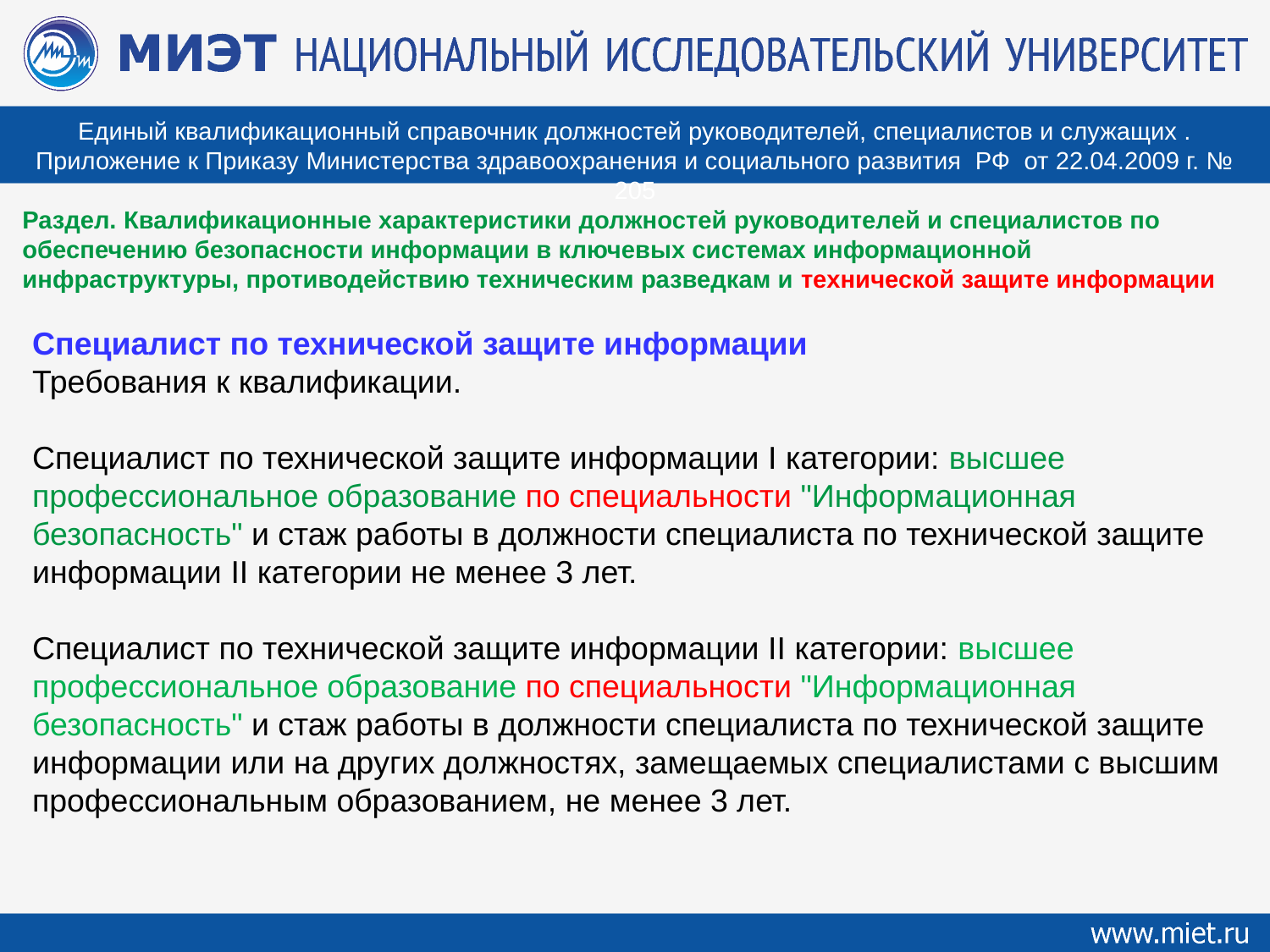

Единый квалификационный справочник должностей руководителей, специалистов и служащих . Приложение к Приказу Министерства здравоохранения и социального развития  РФ  от 22.04.2009 г. № 205
Раздел. Квалификационные характеристики должностей руководителей и специалистов по обеспечению безопасности информации в ключевых системах информационной инфраструктуры, противодействию техническим разведкам и технической защите информации
Специалист по технической защите информации
Требования к квалификации.

Специалист по технической защите информации I категории: высшее профессиональное образование по специальности "Информационная безопасность" и стаж работы в должности специалиста по технической защите информации II категории не менее 3 лет.

Специалист по технической защите информации II категории: высшее профессиональное образование по специальности "Информационная безопасность" и стаж работы в должности специалиста по технической защите информации или на других должностях, замещаемых специалистами с высшим профессиональным образованием, не менее 3 лет.